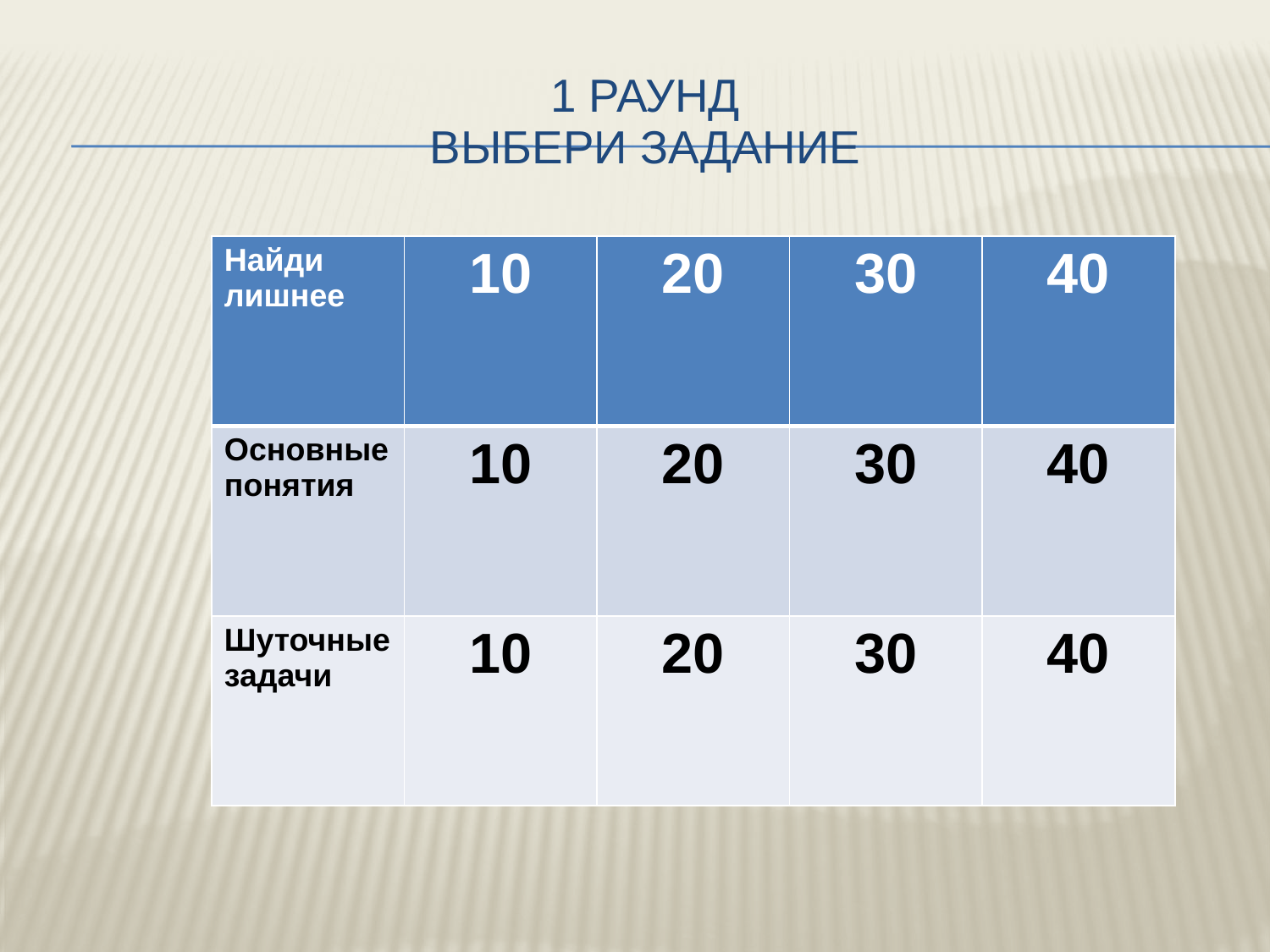

# 1 раунд Выбери задание
| Найди лишнее | 10 | 20 | 30 | 40 |
| --- | --- | --- | --- | --- |
| Основные понятия | 10 | 20 | 30 | 40 |
| Шуточные задачи | 10 | 20 | 30 | 40 |